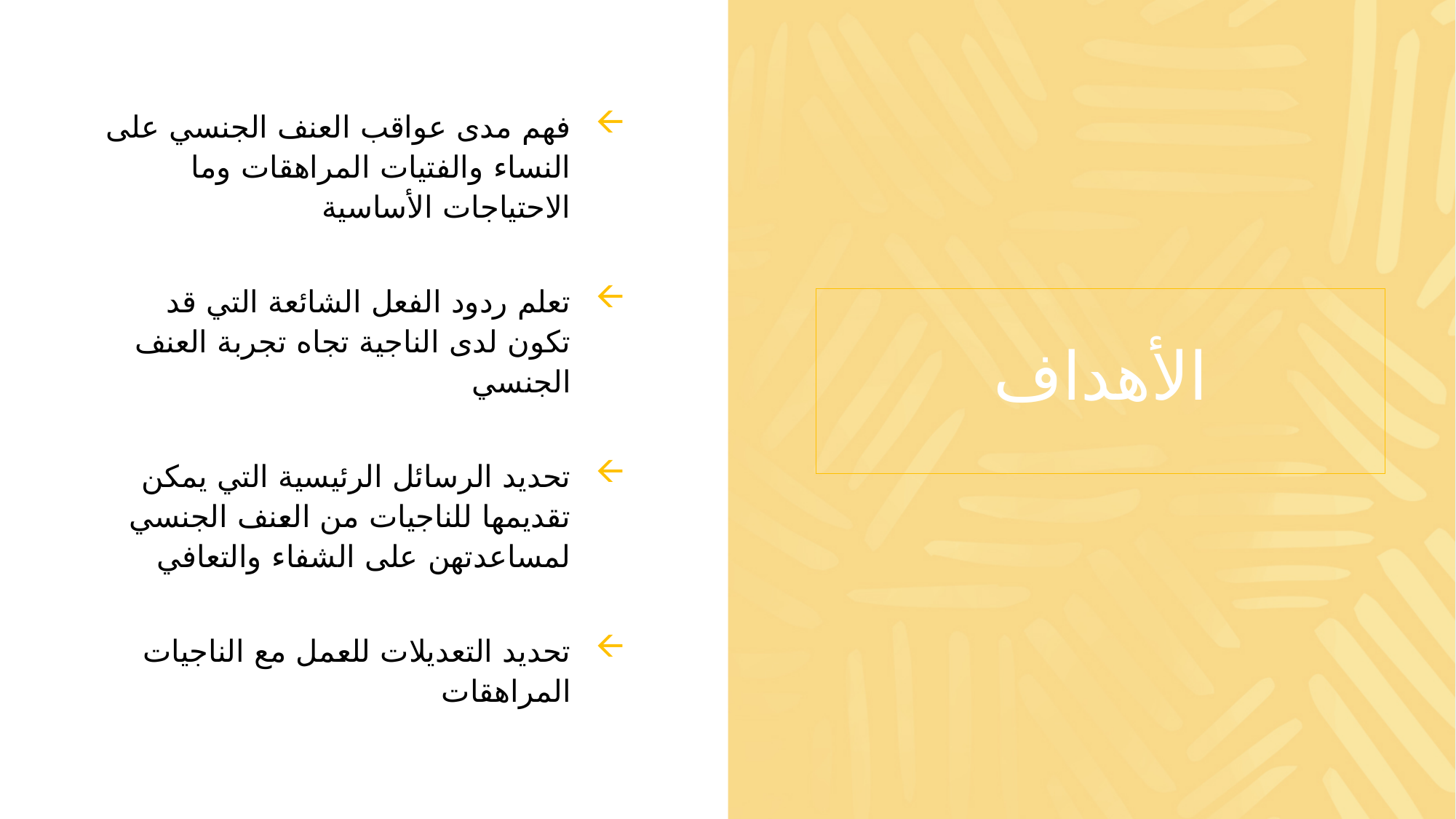

فهم مدى عواقب العنف الجنسي على النساء والفتيات المراهقات وما الاحتياجات الأساسية
تعلم ردود الفعل الشائعة التي قد تكون لدى الناجية تجاه تجربة العنف الجنسي
تحديد الرسائل الرئيسية التي يمكن تقديمها للناجيات من العنف الجنسي لمساعدتهن على الشفاء والتعافي
تحديد التعديلات للعمل مع الناجيات المراهقات

# الأهداف